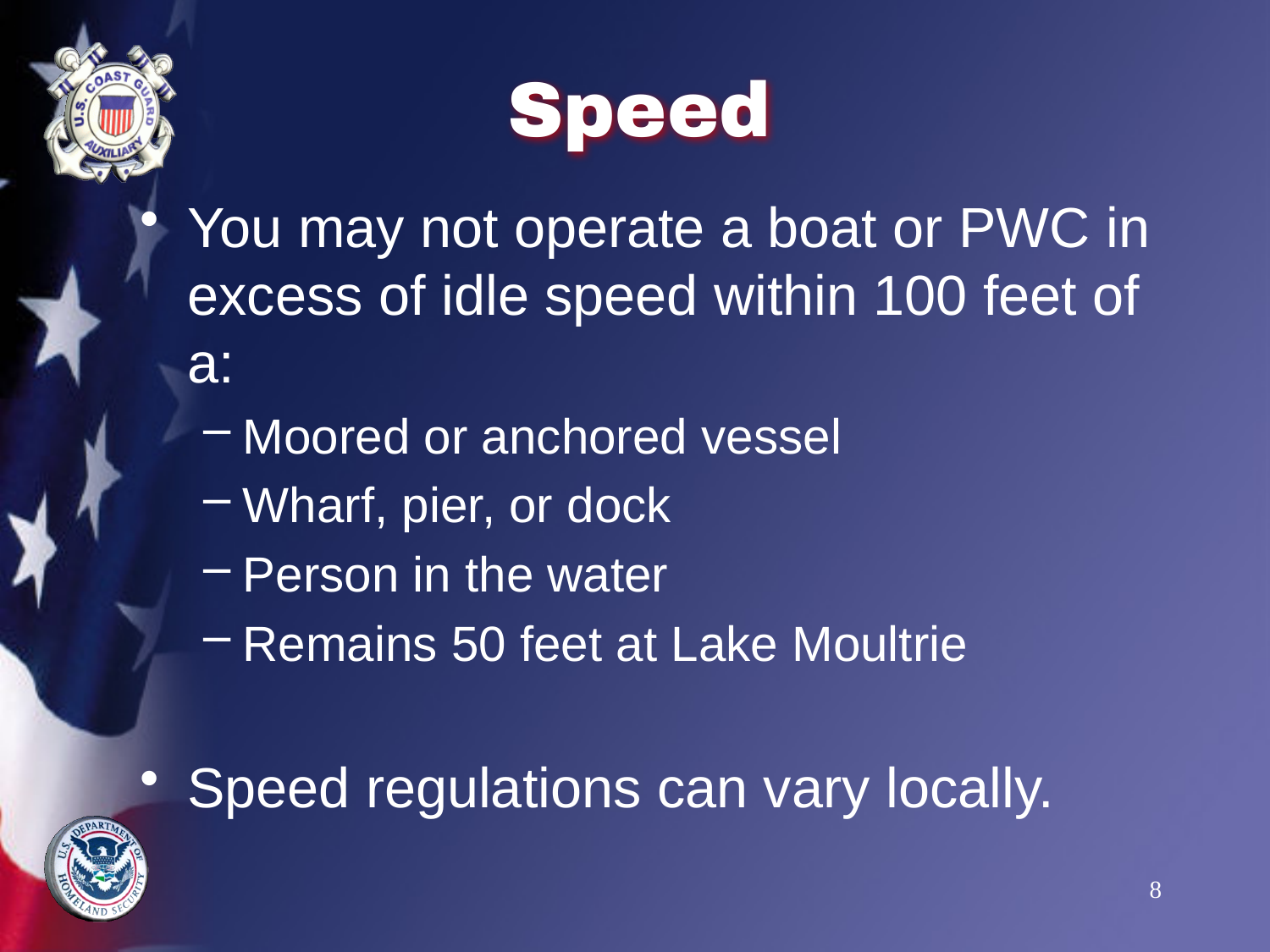

# Speed
You may not operate a boat or PWC in excess of idle speed within 100 feet of a:
Moored or anchored vessel
Wharf, pier, or dock
Person in the water
Remains 50 feet at Lake Moultrie

Speed regulations can vary locally.

8